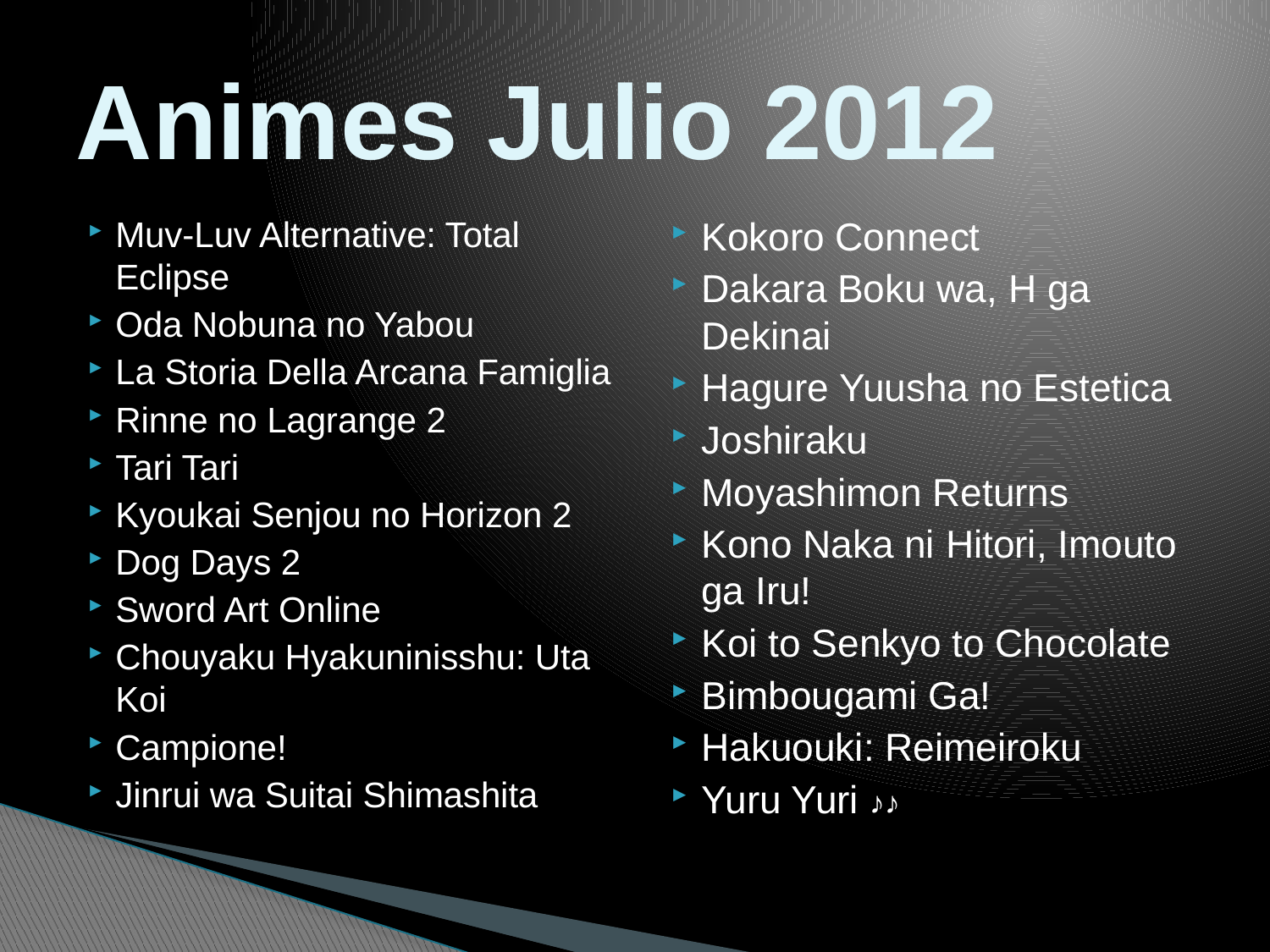

# Animes Julio 2012
Muv-Luv Alternative: Total Eclipse
Oda Nobuna no Yabou
La Storia Della Arcana Famiglia
Rinne no Lagrange 2
Tari Tari
Kyoukai Senjou no Horizon 2
Dog Days 2
Sword Art Online
Chouyaku Hyakuninisshu: Uta Koi
Campione!
Jinrui wa Suitai Shimashita

Kokoro Connect
Dakara Boku wa, H ga Dekinai
Hagure Yuusha no Estetica
Joshiraku
Moyashimon Returns
Kono Naka ni Hitori, Imouto ga Iru!
Koi to Senkyo to Chocolate
Bimbougami Ga!
Hakuouki: Reimeiroku
Yuru Yuri ♪♪